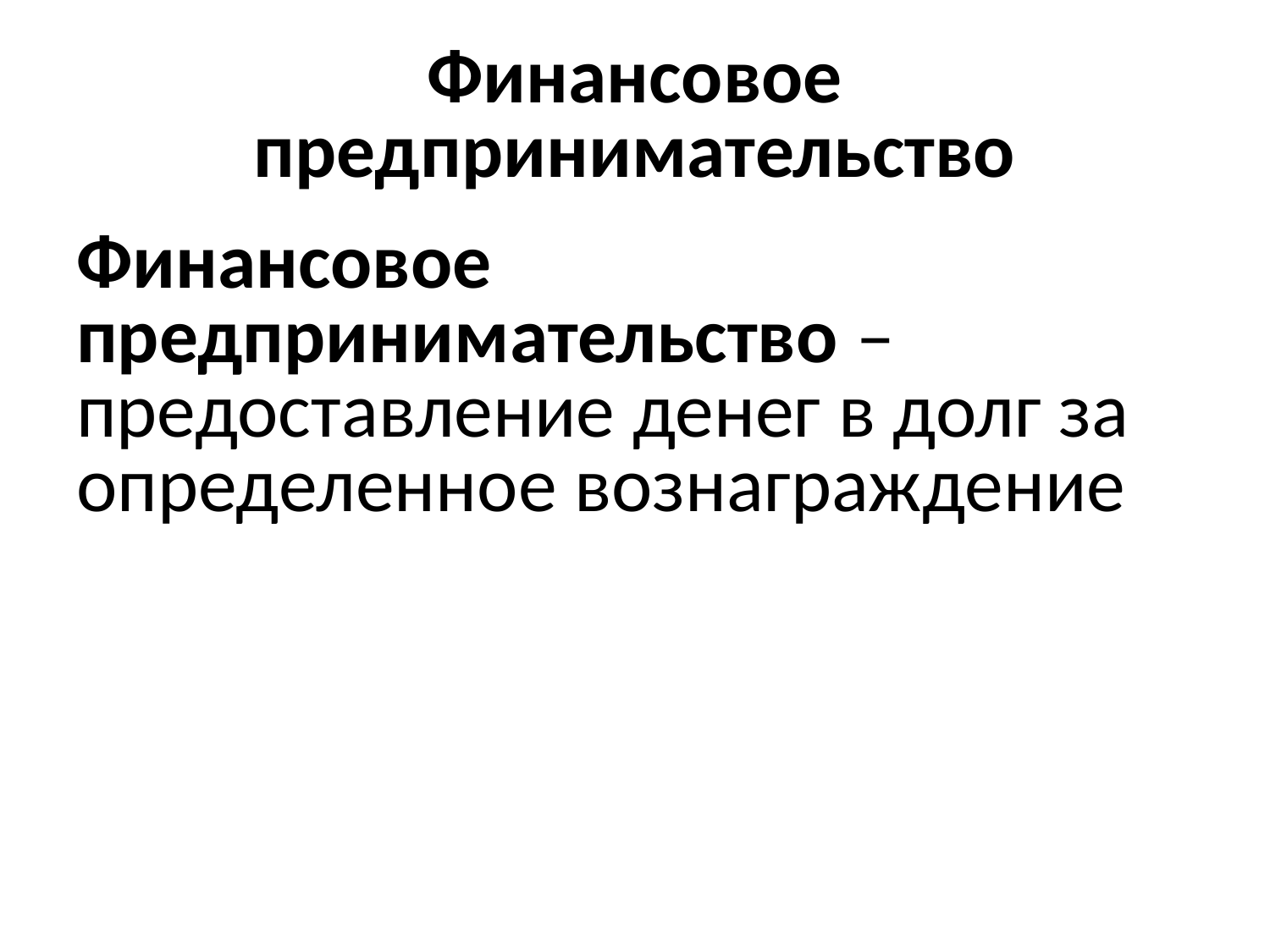

# Финансовое предпринимательство
Финансовое предпринимательство – предоставление денег в долг за определенное вознаграждение